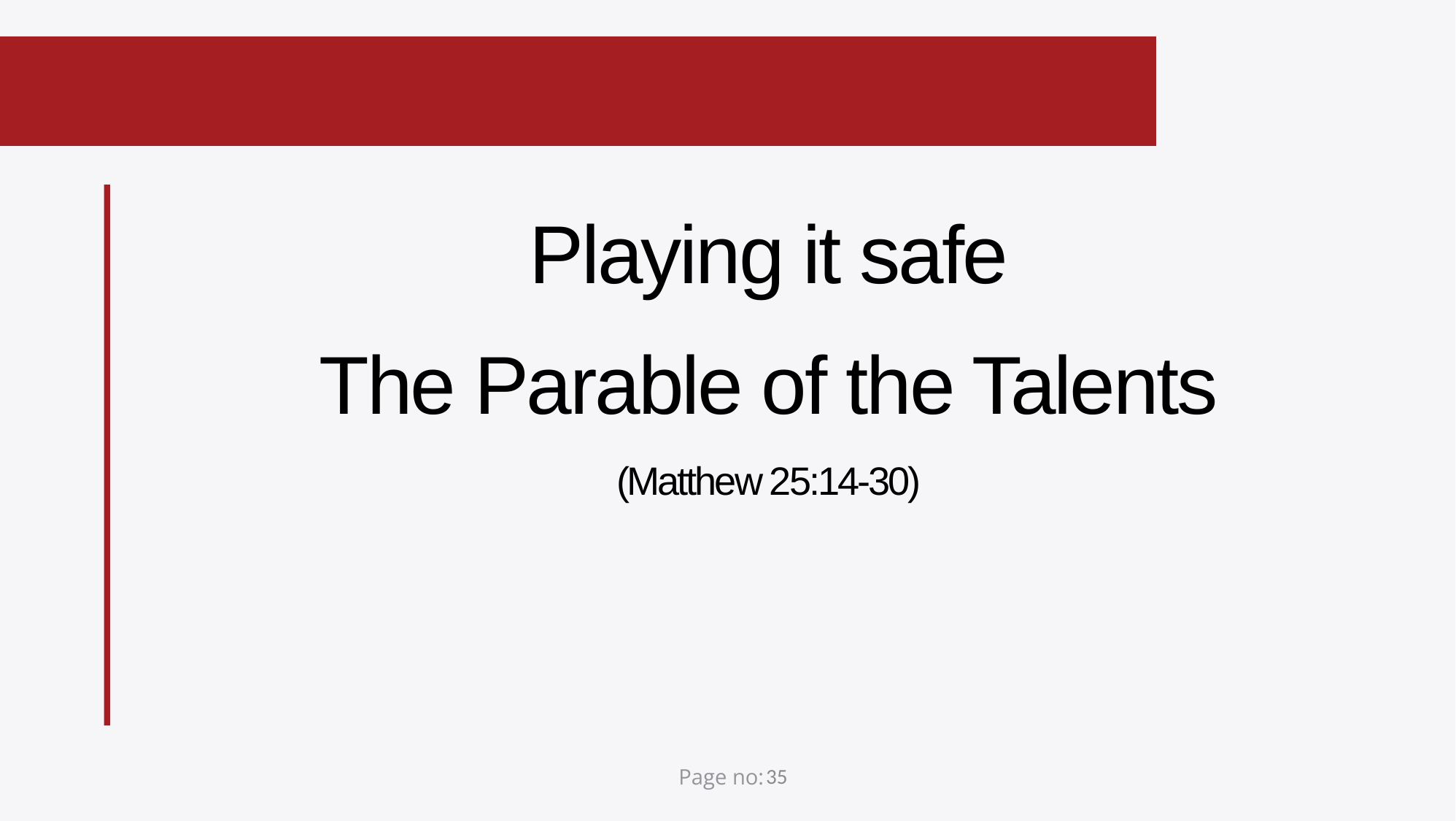

Playing it safe
The Parable of the Talents
(Matthew 25:14-30)